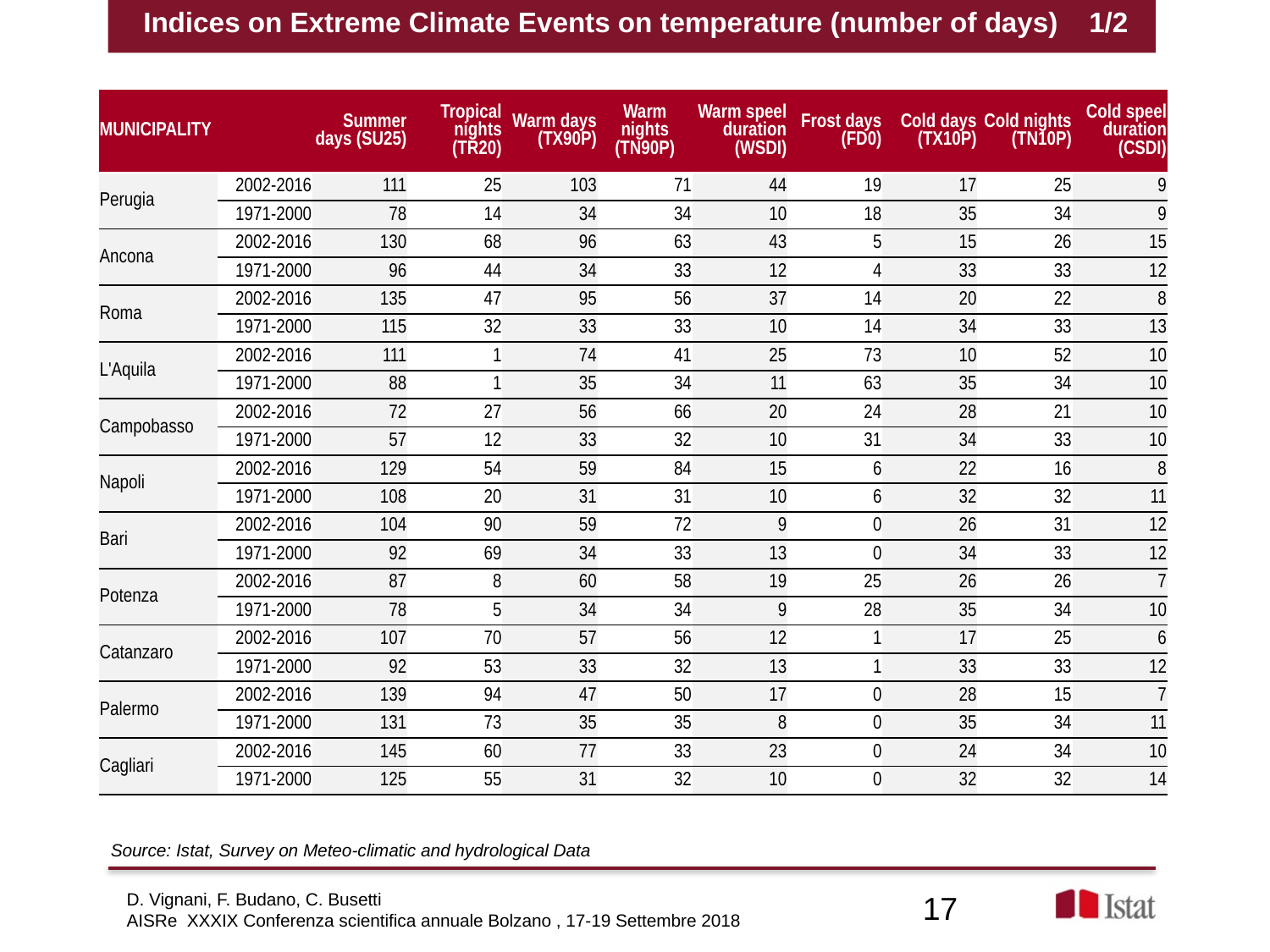

Indices on Extreme Climate Events on temperature (number of days)    1/2
| MUNICIPALITY |  | Summer days (SU25) | Tropical nights (TR20) | Warm days (TX90P) | Warm nights (TN90P) | Warm speel duration (WSDI) | Frost days (FD0) | Cold days (TX10P) | Cold nights (TN10P) | Cold speel duration (CSDI) |
| --- | --- | --- | --- | --- | --- | --- | --- | --- | --- | --- |
| Perugia | 2002-2016 | 111 | 25 | 103 | 71 | 44 | 19 | 17 | 25 | 9 |
|  | 1971-2000 | 78 | 14 | 34 | 34 | 10 | 18 | 35 | 34 | 9 |
| Ancona | 2002-2016 | 130 | 68 | 96 | 63 | 43 | 5 | 15 | 26 | 15 |
|  | 1971-2000 | 96 | 44 | 34 | 33 | 12 | 4 | 33 | 33 | 12 |
| Roma | 2002-2016 | 135 | 47 | 95 | 56 | 37 | 14 | 20 | 22 | 8 |
|  | 1971-2000 | 115 | 32 | 33 | 33 | 10 | 14 | 34 | 33 | 13 |
| L'Aquila | 2002-2016 | 111 | 1 | 74 | 41 | 25 | 73 | 10 | 52 | 10 |
|  | 1971-2000 | 88 | 1 | 35 | 34 | 11 | 63 | 35 | 34 | 10 |
| Campobasso | 2002-2016 | 72 | 27 | 56 | 66 | 20 | 24 | 28 | 21 | 10 |
|  | 1971-2000 | 57 | 12 | 33 | 32 | 10 | 31 | 34 | 33 | 10 |
| Napoli | 2002-2016 | 129 | 54 | 59 | 84 | 15 | 6 | 22 | 16 | 8 |
|  | 1971-2000 | 108 | 20 | 31 | 31 | 10 | 6 | 32 | 32 | 11 |
| Bari | 2002-2016 | 104 | 90 | 59 | 72 | 9 | 0 | 26 | 31 | 12 |
|  | 1971-2000 | 92 | 69 | 34 | 33 | 13 | 0 | 34 | 33 | 12 |
| Potenza | 2002-2016 | 87 | 8 | 60 | 58 | 19 | 25 | 26 | 26 | 7 |
|  | 1971-2000 | 78 | 5 | 34 | 34 | 9 | 28 | 35 | 34 | 10 |
| Catanzaro | 2002-2016 | 107 | 70 | 57 | 56 | 12 | 1 | 17 | 25 | 6 |
|  | 1971-2000 | 92 | 53 | 33 | 32 | 13 | 1 | 33 | 33 | 12 |
| Palermo | 2002-2016 | 139 | 94 | 47 | 50 | 17 | 0 | 28 | 15 | 7 |
|  | 1971-2000 | 131 | 73 | 35 | 35 | 8 | 0 | 35 | 34 | 11 |
| Cagliari | 2002-2016 | 145 | 60 | 77 | 33 | 23 | 0 | 24 | 34 | 10 |
|  | 1971-2000 | 125 | 55 | 31 | 32 | 10 | 0 | 32 | 32 | 14 |
Source: Istat, Survey on Meteo-climatic and hydrological Data
D. Vignani, F. Budano, C. Busetti
AISRe  XXXIX Conferenza scientifica annuale Bolzano , 17-19 Settembre 2018
17